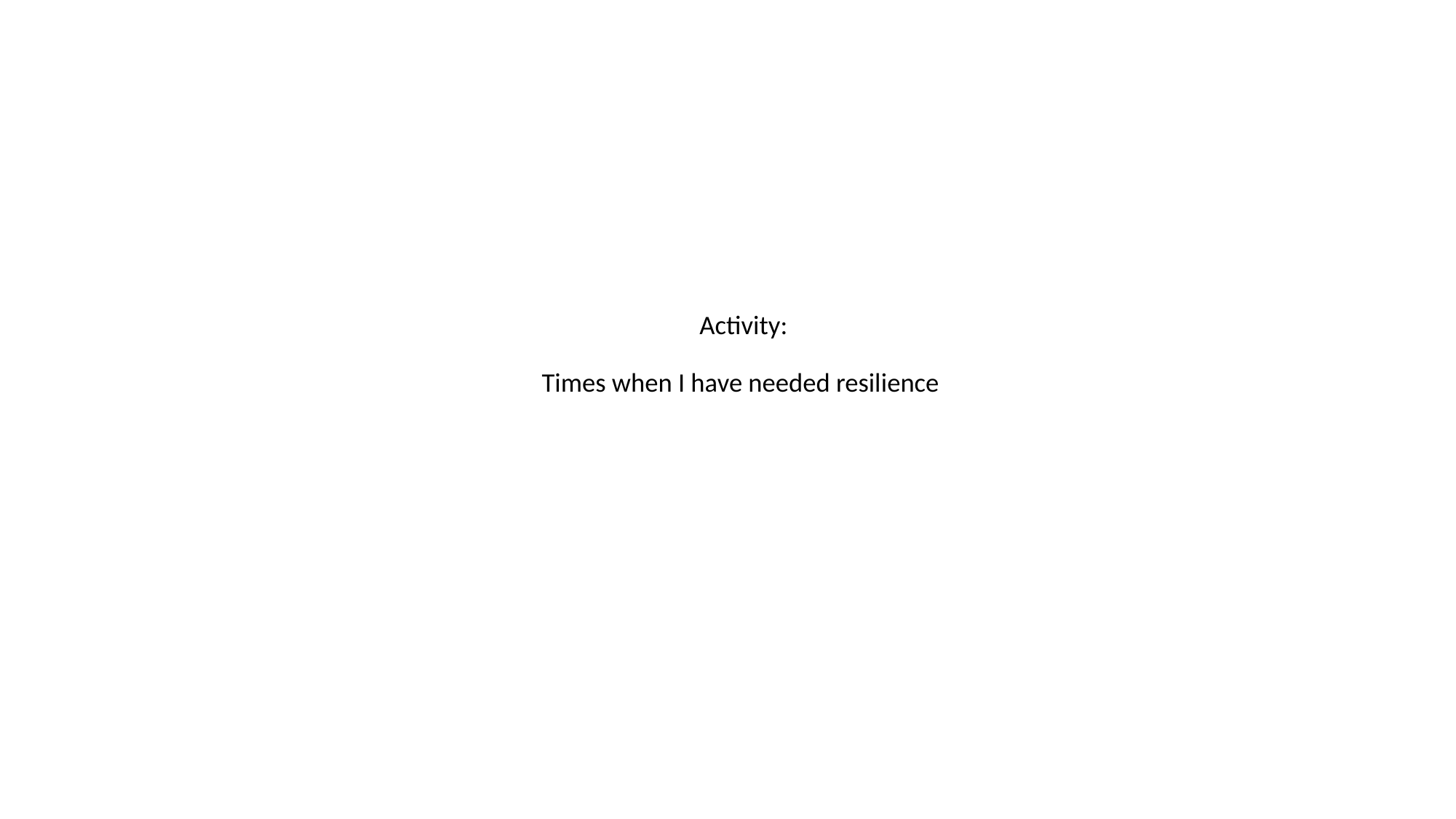

# Activity: Times when I have needed resilience